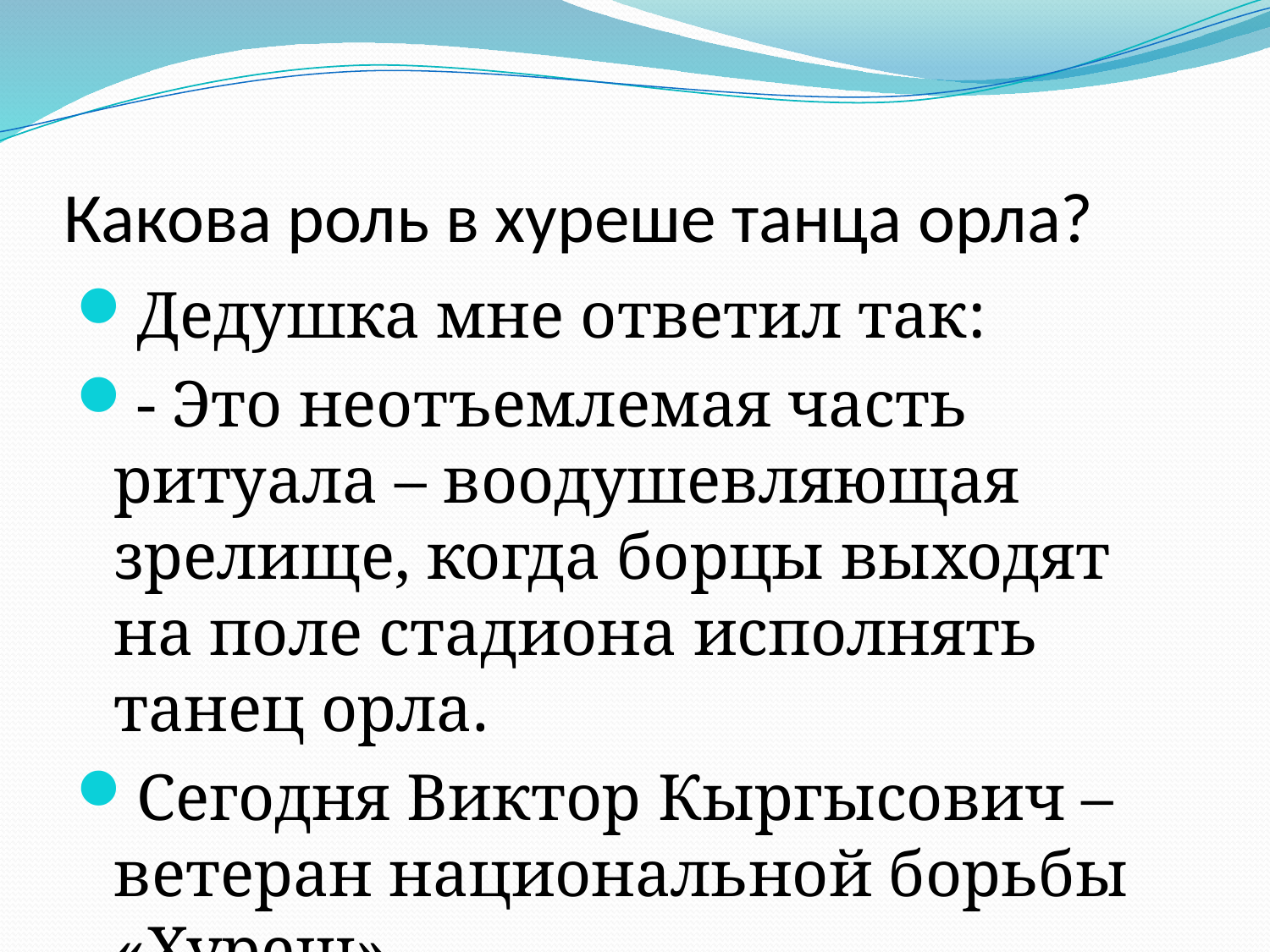

# Какова роль в хуреше танца орла?
Дедушка мне ответил так:
- Это неотъемлемая часть ритуала – воодушевляющая зрелище, когда борцы выходят на поле стадиона исполнять танец орла.
Сегодня Виктор Кыргысович – ветеран национальной борьбы «Хуреш».